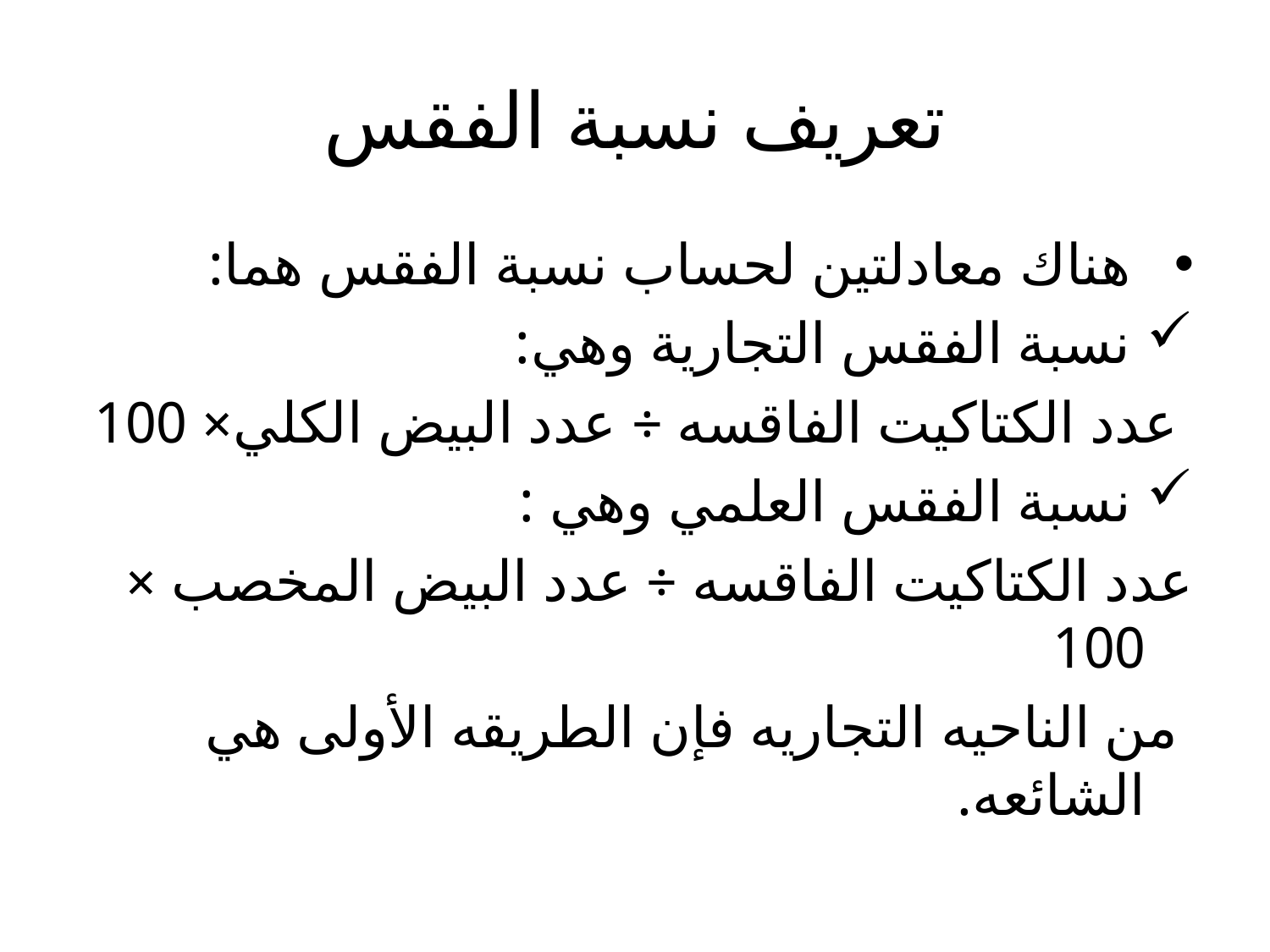

# تعريف نسبة الفقس
 هناك معادلتين لحساب نسبة الفقس هما:
 نسبة الفقس التجارية وهي:
 عدد الكتاكيت الفاقسه ÷ عدد البيض الكلي× 100
 نسبة الفقس العلمي وهي :
عدد الكتاكيت الفاقسه ÷ عدد البيض المخصب × 100
 من الناحيه التجاريه فإن الطريقه الأولى هي الشائعه.